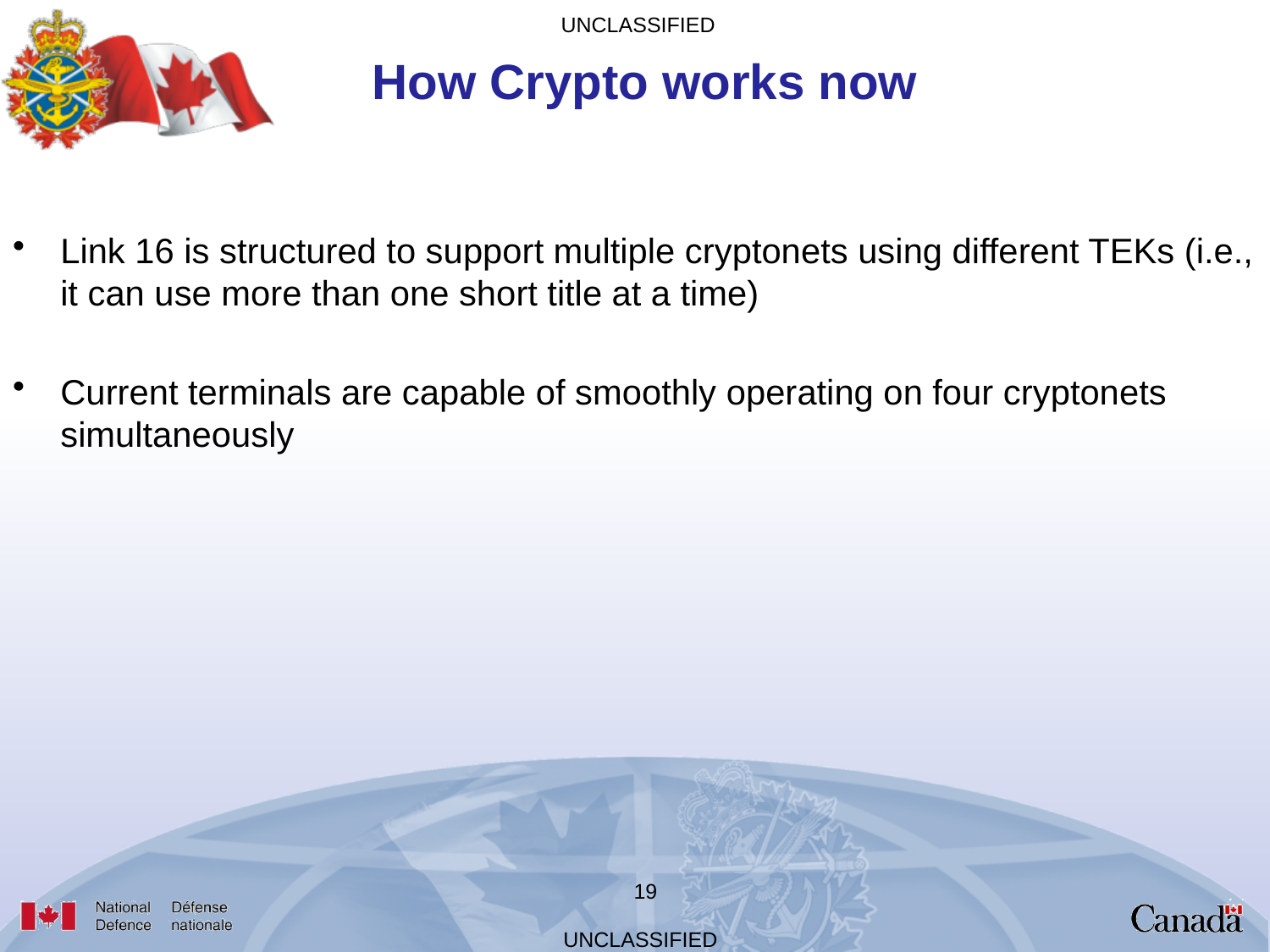

# How Crypto works now
Link 16 is structured to support multiple cryptonets using different TEKs (i.e., it can use more than one short title at a time)

Current terminals are capable of smoothly operating on four cryptonets simultaneously